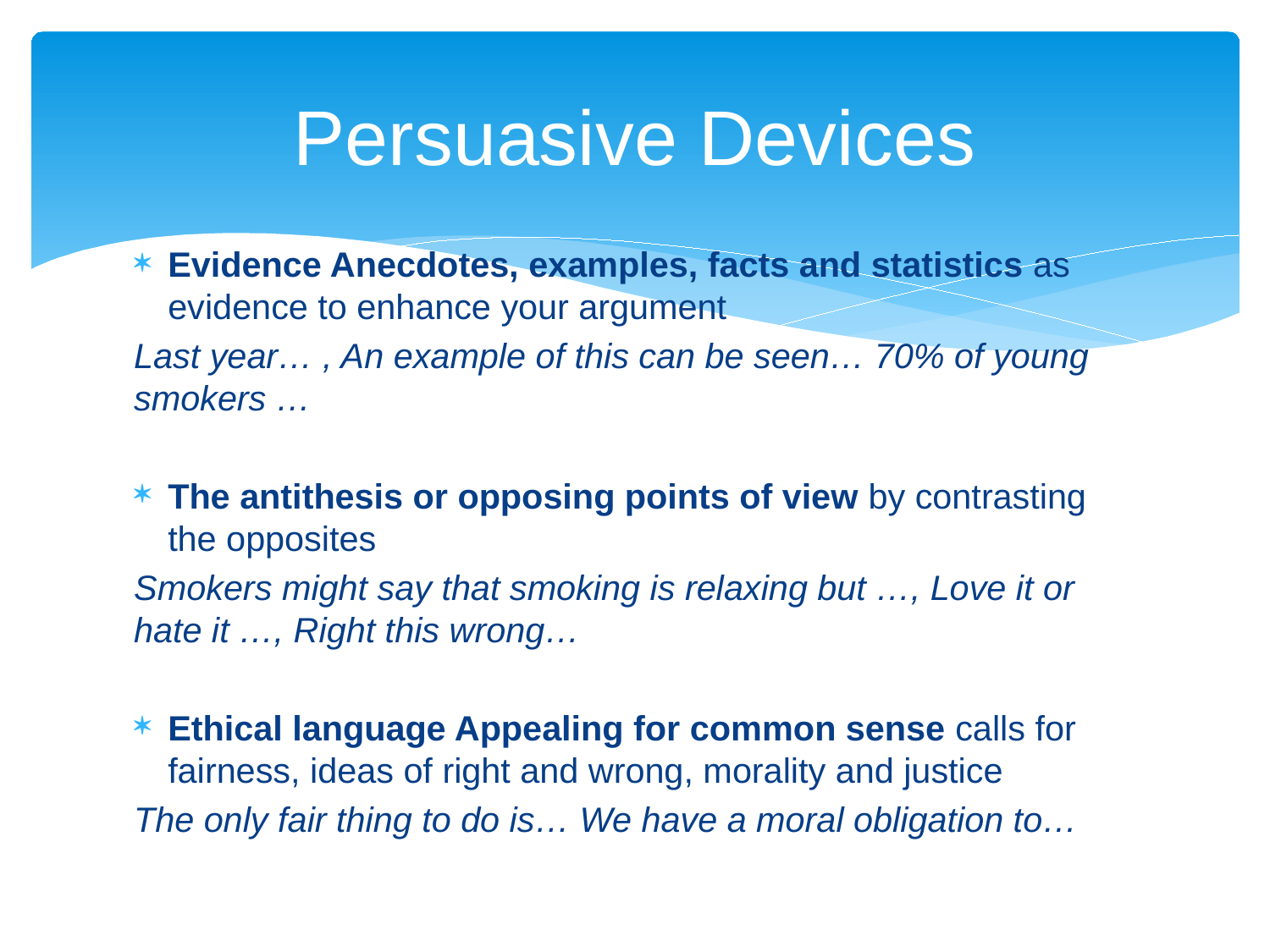

# Persuasive Devices
Evidence Anecdotes, examples, facts and statistics as evidence to enhance your argument
Last year… , An example of this can be seen… 70% of young smokers …

The antithesis or opposing points of view by contrasting the opposites
Smokers might say that smoking is relaxing but …, Love it or hate it …, Right this wrong…

Ethical language Appealing for common sense calls for fairness, ideas of right and wrong, morality and justice
The only fair thing to do is… We have a moral obligation to…